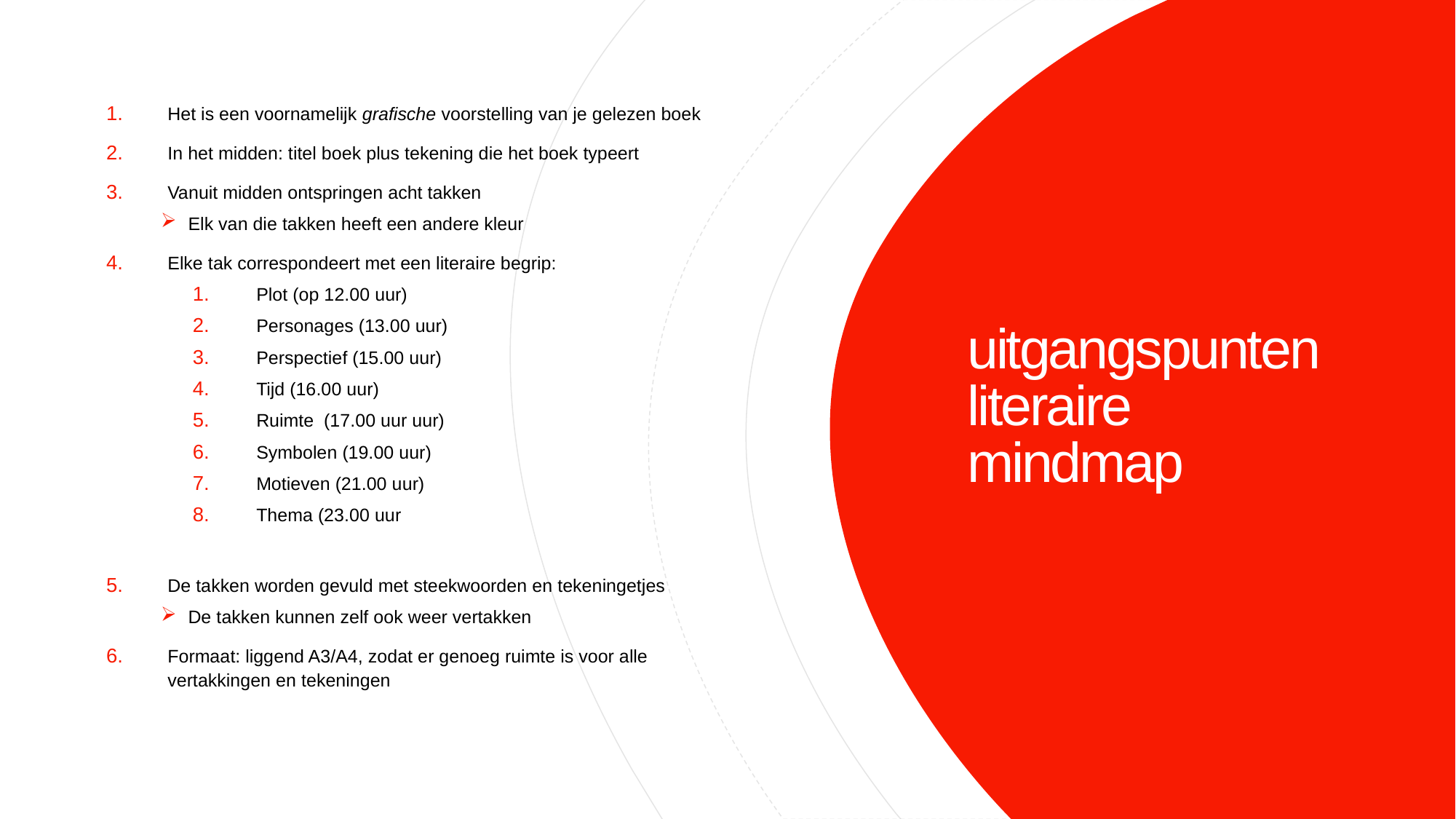

Het is een voornamelijk grafische voorstelling van je gelezen boek
In het midden: titel boek plus tekening die het boek typeert
Vanuit midden ontspringen acht takken
Elk van die takken heeft een andere kleur
Elke tak correspondeert met een literaire begrip:
Plot (op 12.00 uur)
Personages (13.00 uur)
Perspectief (15.00 uur)
Tijd (16.00 uur)
Ruimte  (17.00 uur uur)
Symbolen (19.00 uur)
Motieven (21.00 uur)
Thema (23.00 uur

De takken worden gevuld met steekwoorden en tekeningetjes
De takken kunnen zelf ook weer vertakken
Formaat: liggend A3/A4, zodat er genoeg ruimte is voor alle vertakkingen en tekeningen

# uitgangspunten literaire mindmap